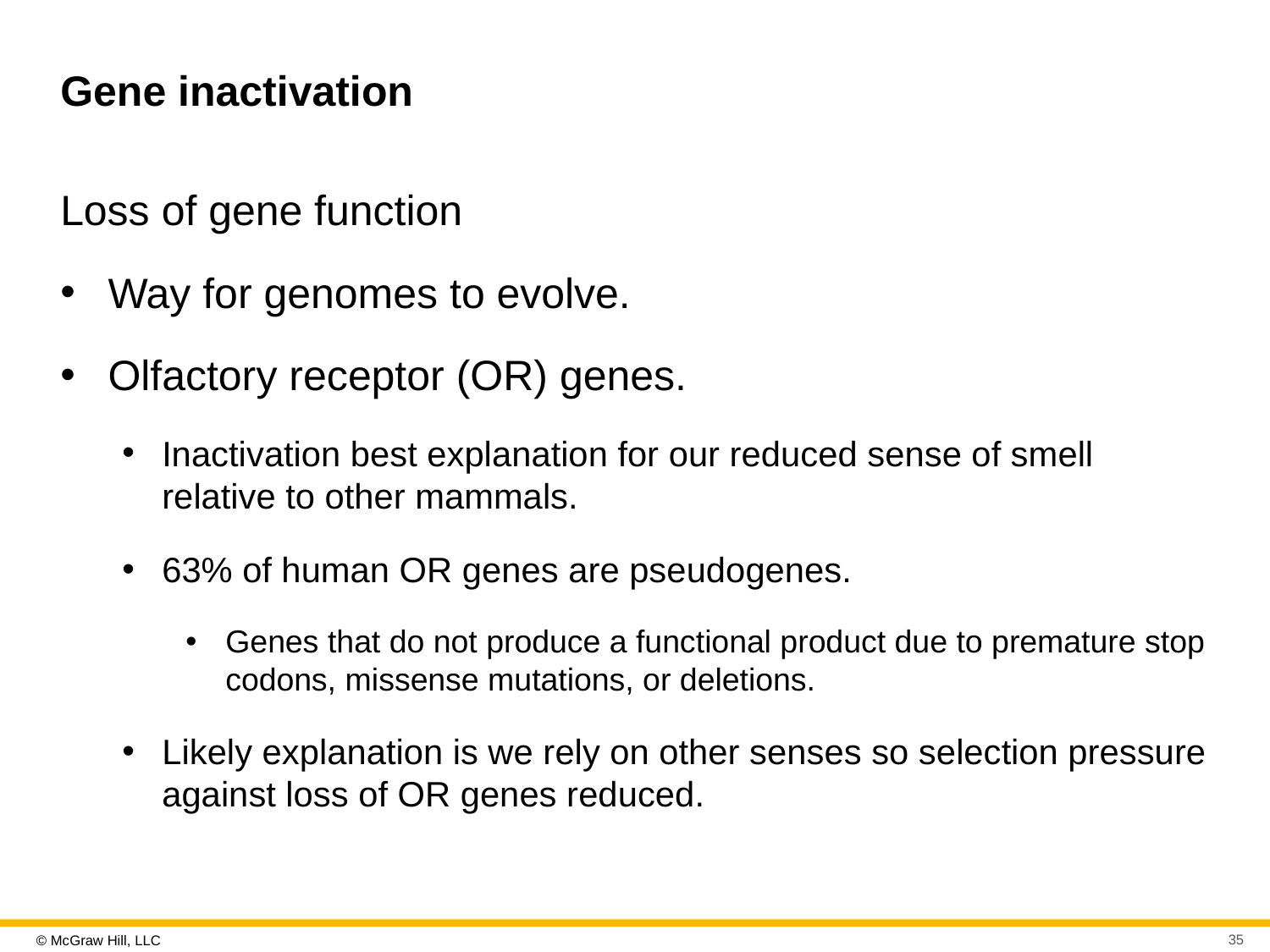

# Gene inactivation
Loss of gene function
Way for genomes to evolve.
Olfactory receptor (OR) genes.
Inactivation best explanation for our reduced sense of smell relative to other mammals.
63% of human OR genes are pseudogenes.
Genes that do not produce a functional product due to premature stop codons, missense mutations, or deletions.
Likely explanation is we rely on other senses so selection pressure against loss of OR genes reduced.
35